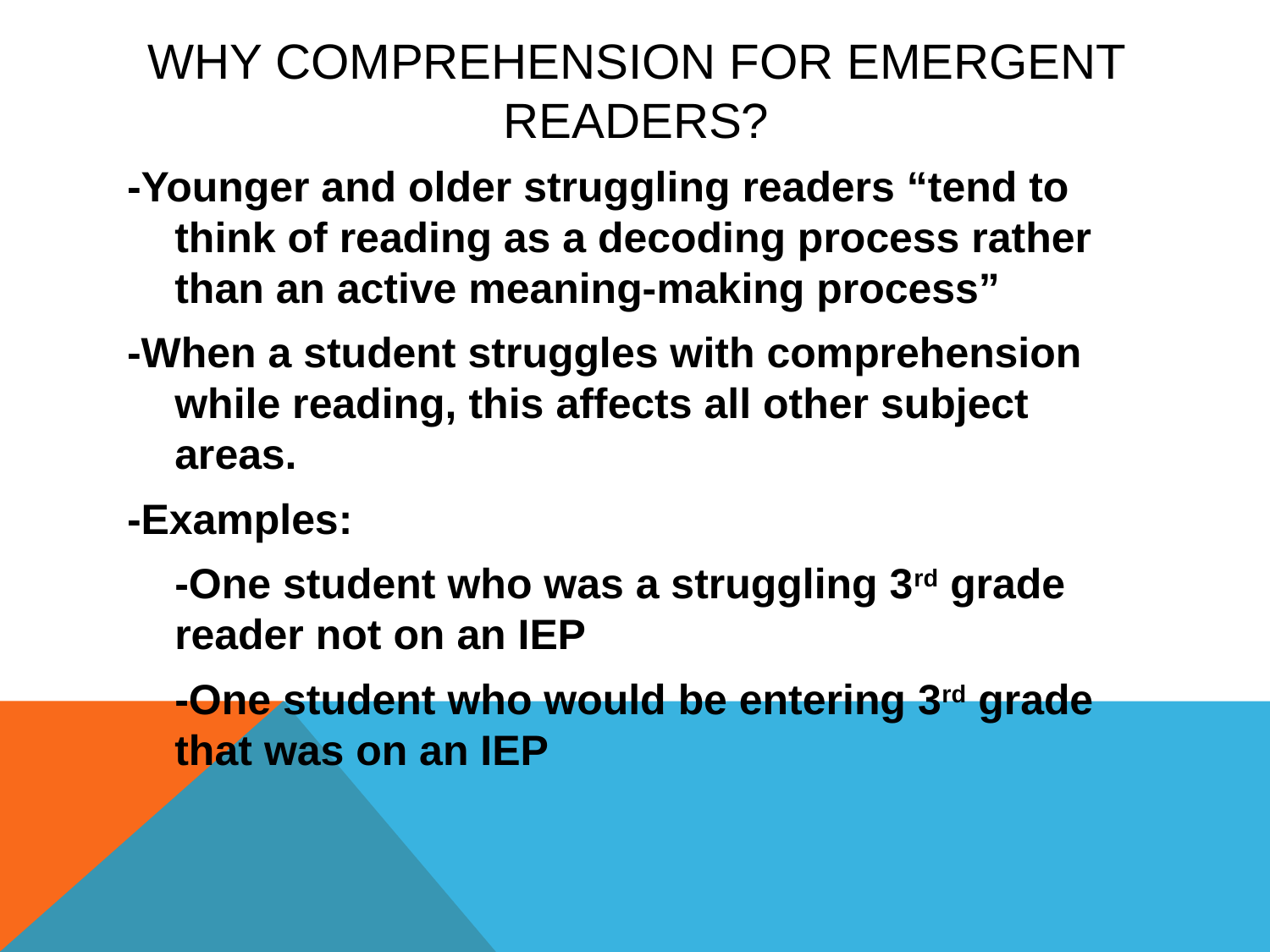

# Why comprehension for emergent readers?
-Younger and older struggling readers “tend to think of reading as a decoding process rather than an active meaning-making process”
-When a student struggles with comprehension while reading, this affects all other subject areas.
-Examples:
	-One student who was a struggling 3rd grade reader not on an IEP
	-One student who would be entering 3rd grade that was on an IEP